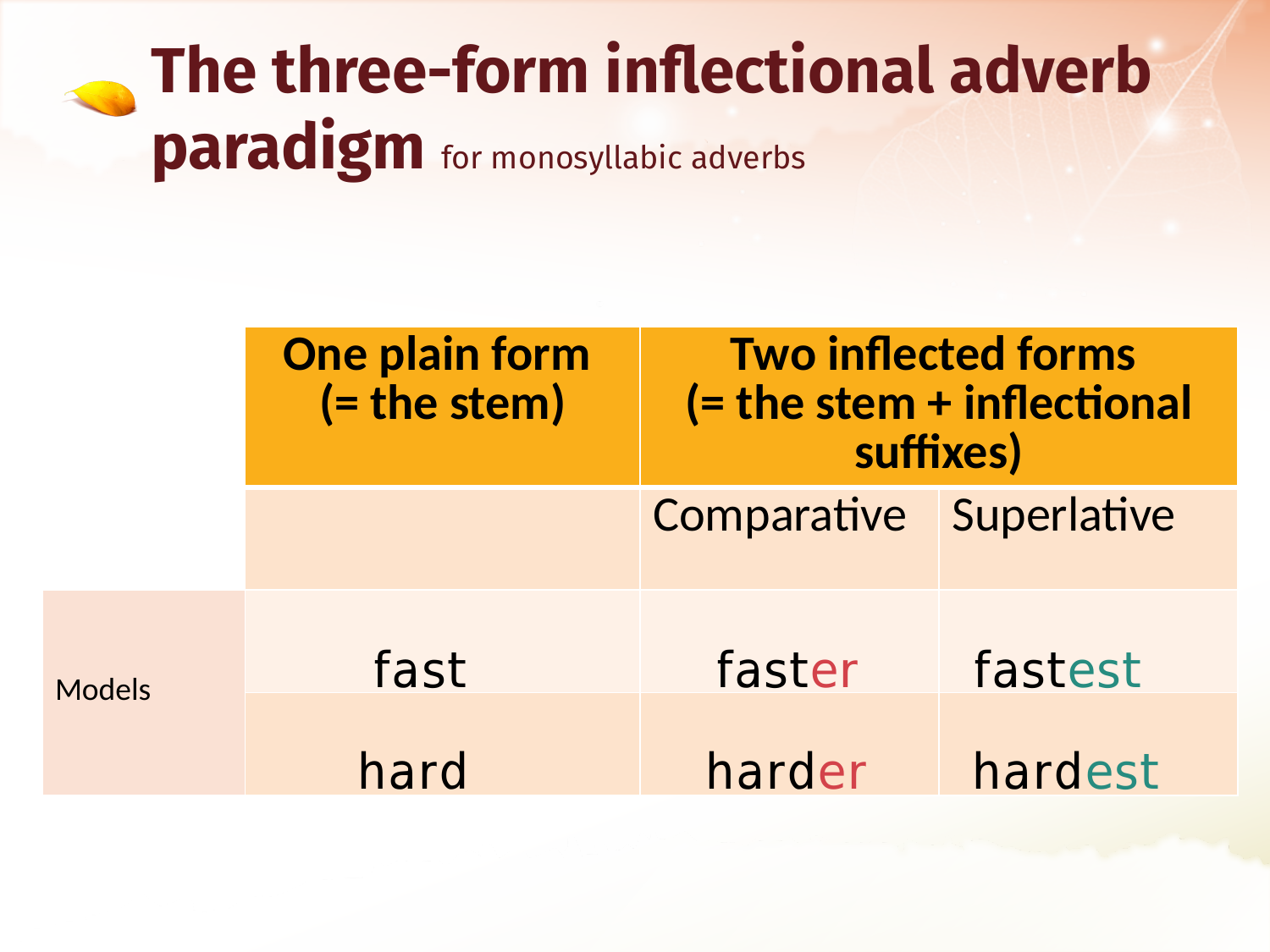

# The three-form inflectional adverb paradigm for monosyllabic adverbs
|  | One plain form (= the stem) | Two inflected forms (= the stem + inflectional suffixes) |  |
| --- | --- | --- | --- |
|  |  | Comparative | Superlative |
| Models |  |  |  |
|  |  |  |  |
fast
faster
fastest
hard
harder
hardest